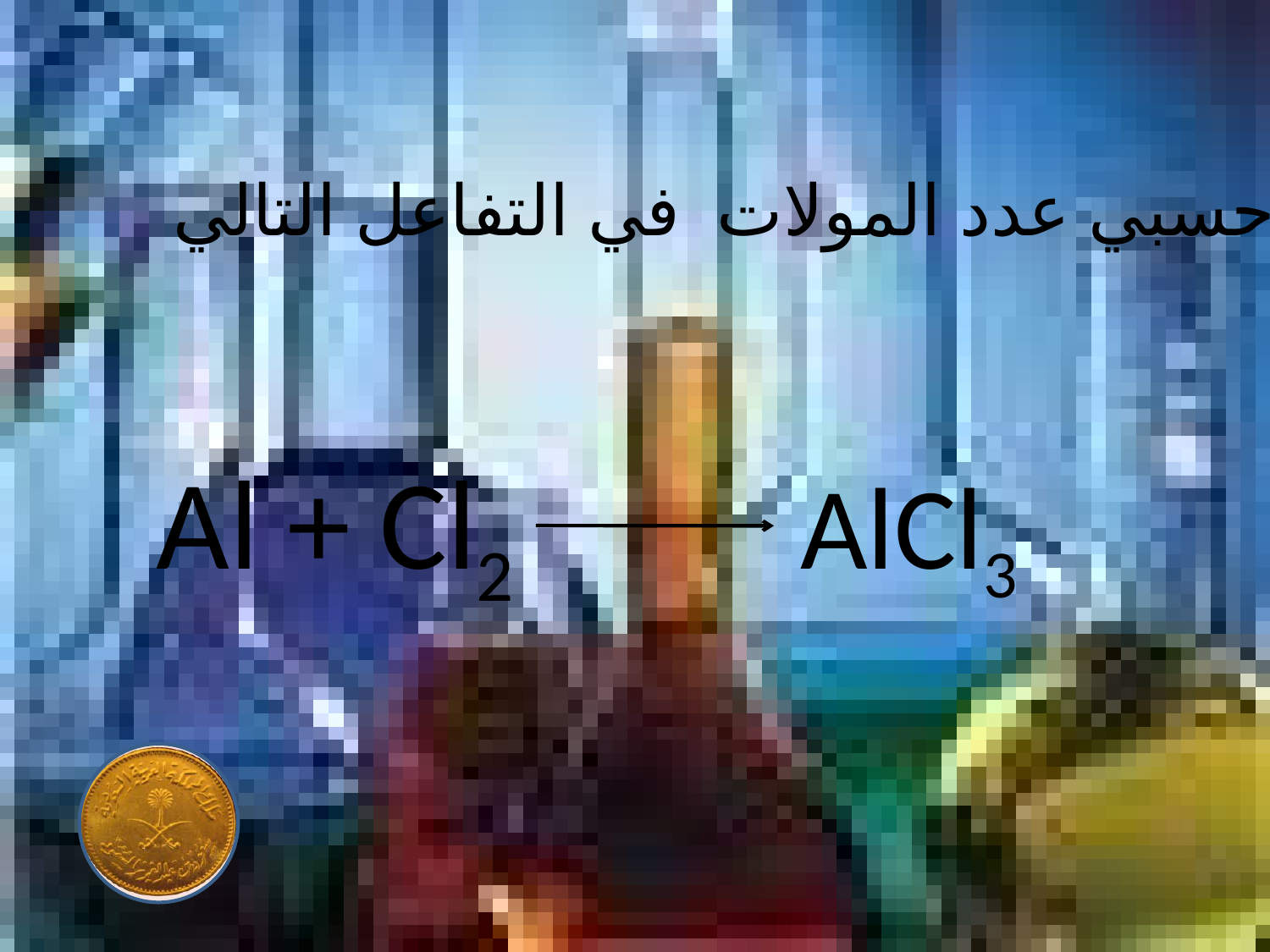

احسبي عدد المولات  في التفاعل التالي

Al + Cl2
AlCl3